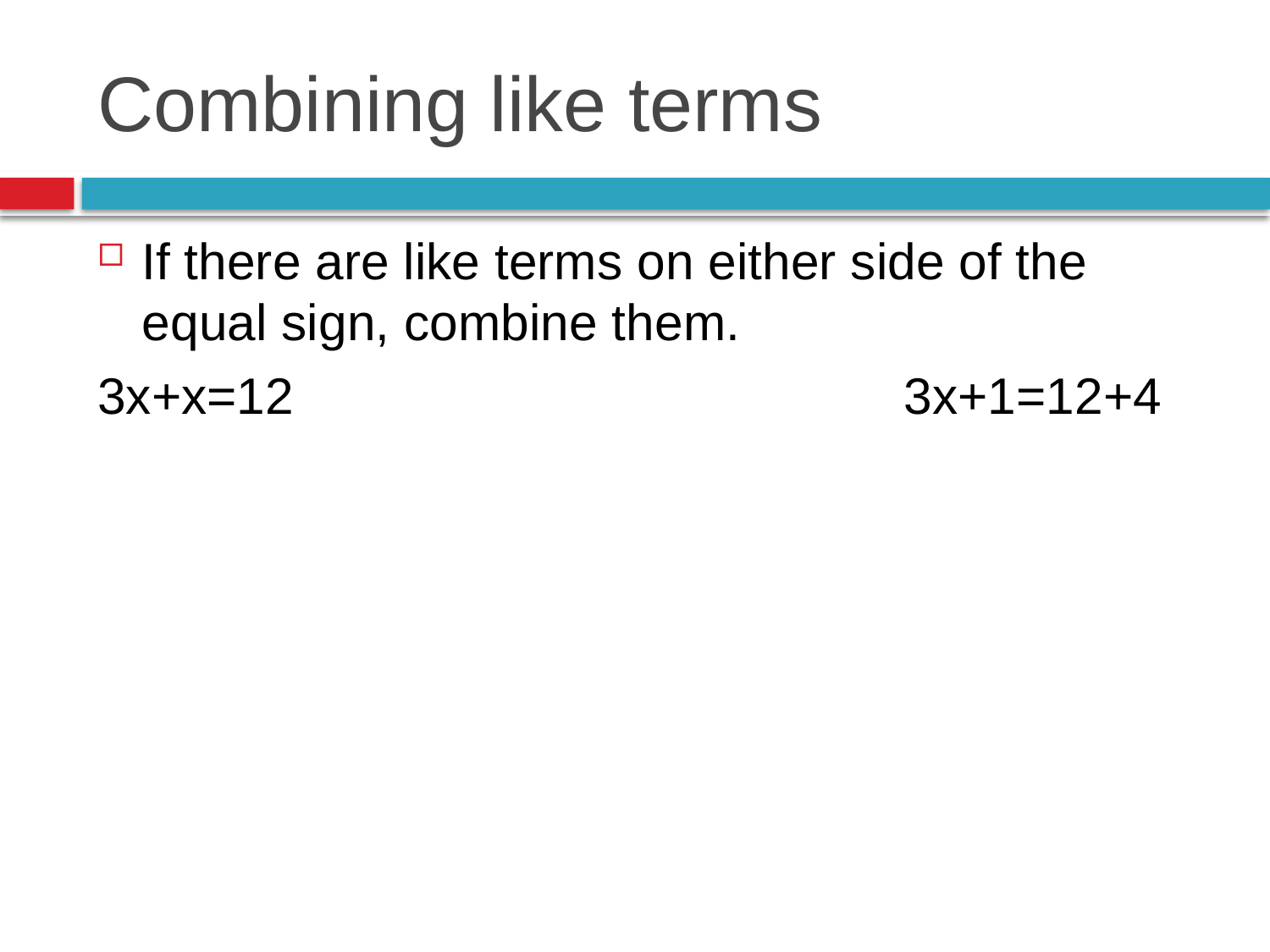

# Combining like terms
If there are like terms on either side of the equal sign, combine them.
3x+x=12					3x+1=12+4